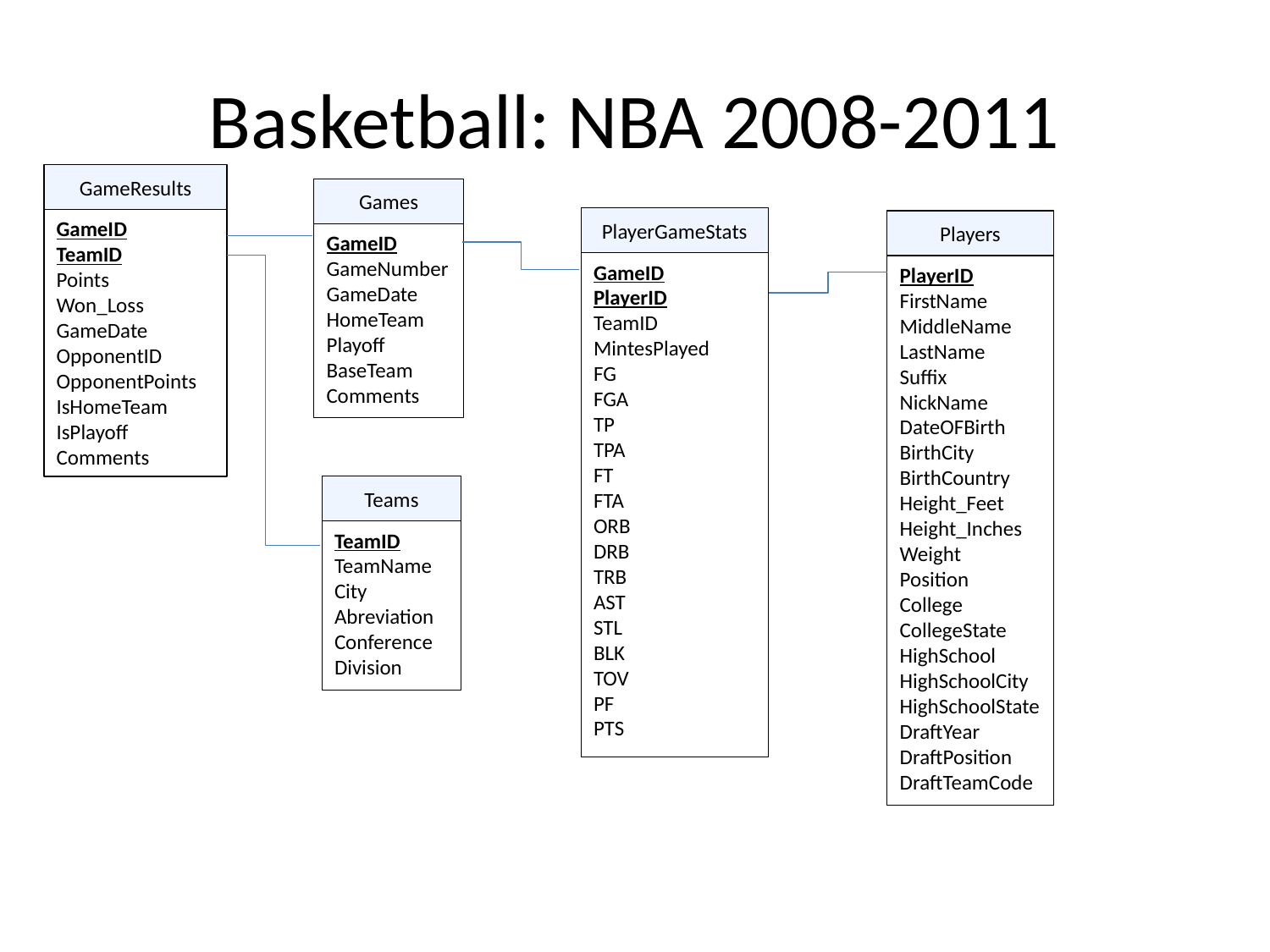

# Basketball: NBA 2008-2011
GameResults
Games
PlayerGameStats
GameID
TeamID
Points
Won_Loss
GameDate
OpponentID
OpponentPoints
IsHomeTeam
IsPlayoff
Comments
Players
GameID
GameNumber
GameDate
HomeTeam
Playoff
BaseTeam
Comments
GameID
PlayerID
TeamID
MintesPlayed
FG
FGA
TP
TPA
FT
FTA
ORB
DRB
TRB
AST
STL
BLK
TOV
PF
PTS

PlayerID
FirstName
MiddleName
LastName
Suffix
NickName
DateOFBirth
BirthCity
BirthCountry
Height_Feet
Height_Inches
Weight
Position
College
CollegeState
HighSchool
HighSchoolCity
HighSchoolState
DraftYear
DraftPosition
DraftTeamCode

Teams
TeamID
TeamName
City
Abreviation
Conference
Division